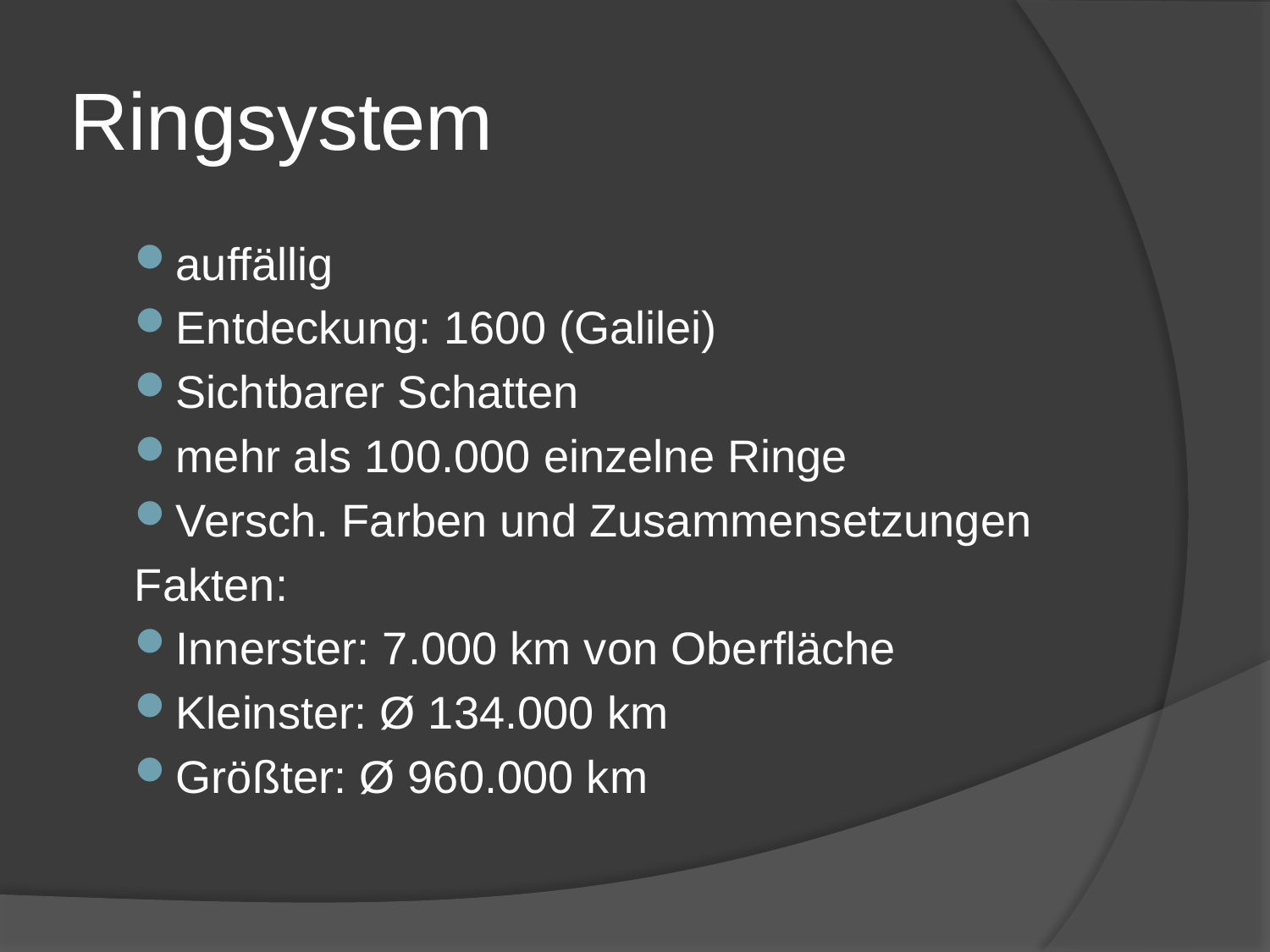

# Ringsystem
auffällig
Entdeckung: 1600 (Galilei)
Sichtbarer Schatten
mehr als 100.000 einzelne Ringe
Versch. Farben und Zusammensetzungen
Fakten:
Innerster: 7.000 km von Oberfläche
Kleinster: Ø 134.000 km
Größter: Ø 960.000 km